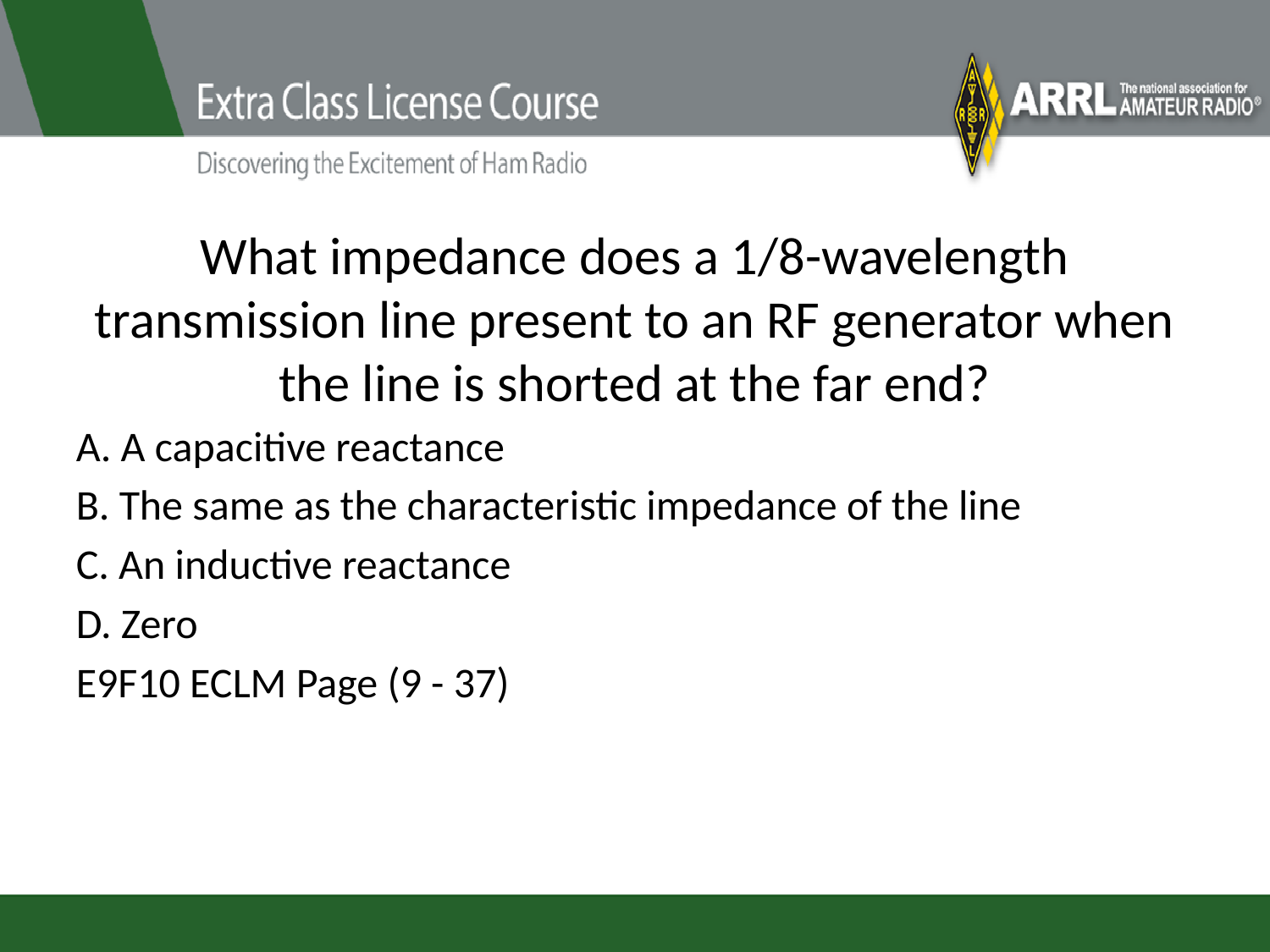

# What impedance does a 1/8-wavelength transmission line present to an RF generator when the line is shorted at the far end?
A. A capacitive reactance
B. The same as the characteristic impedance of the line
C. An inductive reactance
D. Zero
E9F10 ECLM Page (9 - 37)